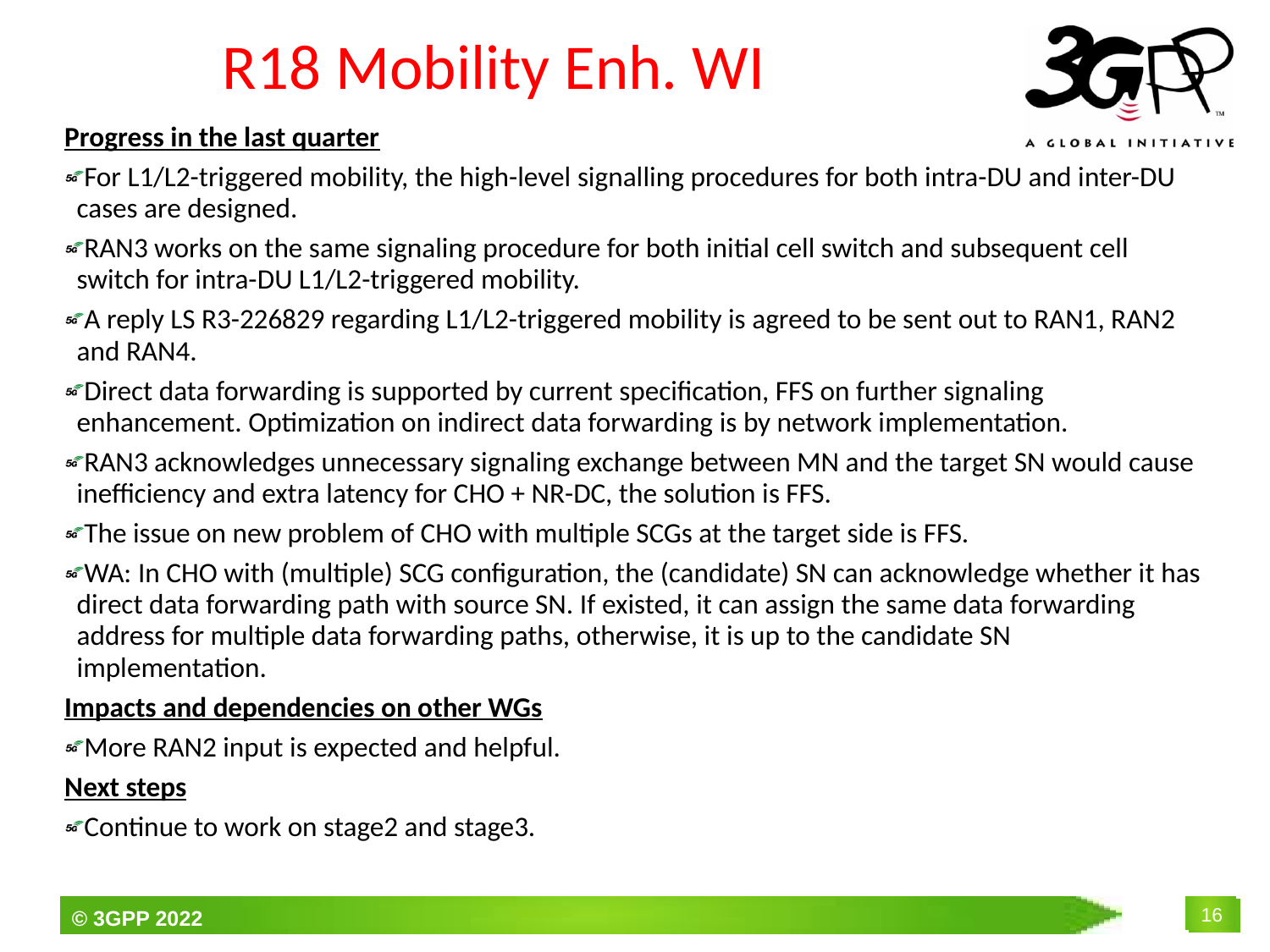

# R18 Mobility Enh. WI
Progress in the last quarter
For L1/L2-triggered mobility, the high-level signalling procedures for both intra-DU and inter-DU cases are designed.
RAN3 works on the same signaling procedure for both initial cell switch and subsequent cell switch for intra-DU L1/L2-triggered mobility.
A reply LS R3-226829 regarding L1/L2-triggered mobility is agreed to be sent out to RAN1, RAN2 and RAN4.
Direct data forwarding is supported by current specification, FFS on further signaling enhancement. Optimization on indirect data forwarding is by network implementation.
RAN3 acknowledges unnecessary signaling exchange between MN and the target SN would cause inefficiency and extra latency for CHO + NR-DC, the solution is FFS.
The issue on new problem of CHO with multiple SCGs at the target side is FFS.
WA: In CHO with (multiple) SCG configuration, the (candidate) SN can acknowledge whether it has direct data forwarding path with source SN. If existed, it can assign the same data forwarding address for multiple data forwarding paths, otherwise, it is up to the candidate SN implementation.
Impacts and dependencies on other WGs
More RAN2 input is expected and helpful.
Next steps
Continue to work on stage2 and stage3.

16